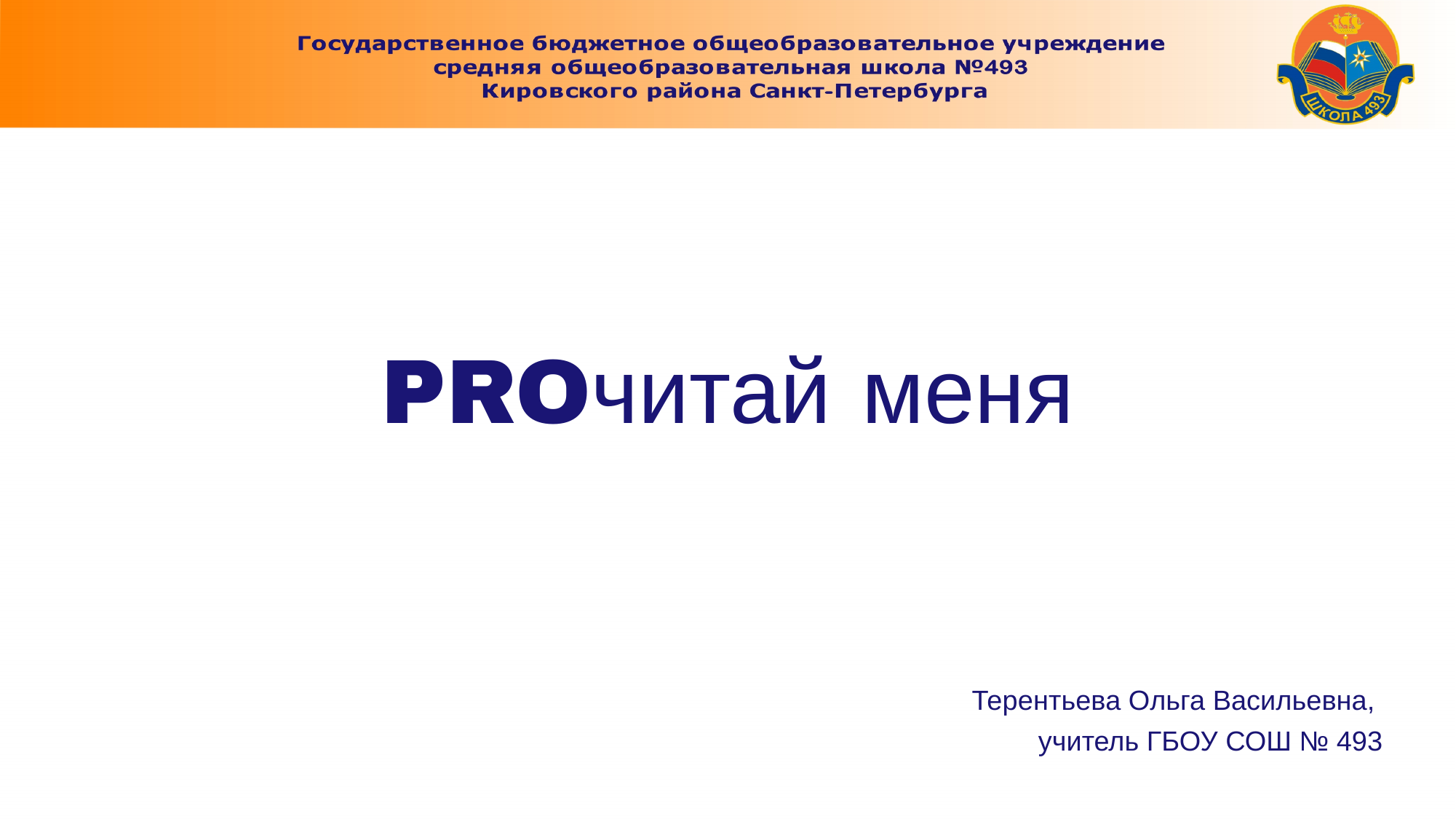

# PROчитай меня

Терентьева Ольга Васильевна,
учитель ГБОУ СОШ № 493